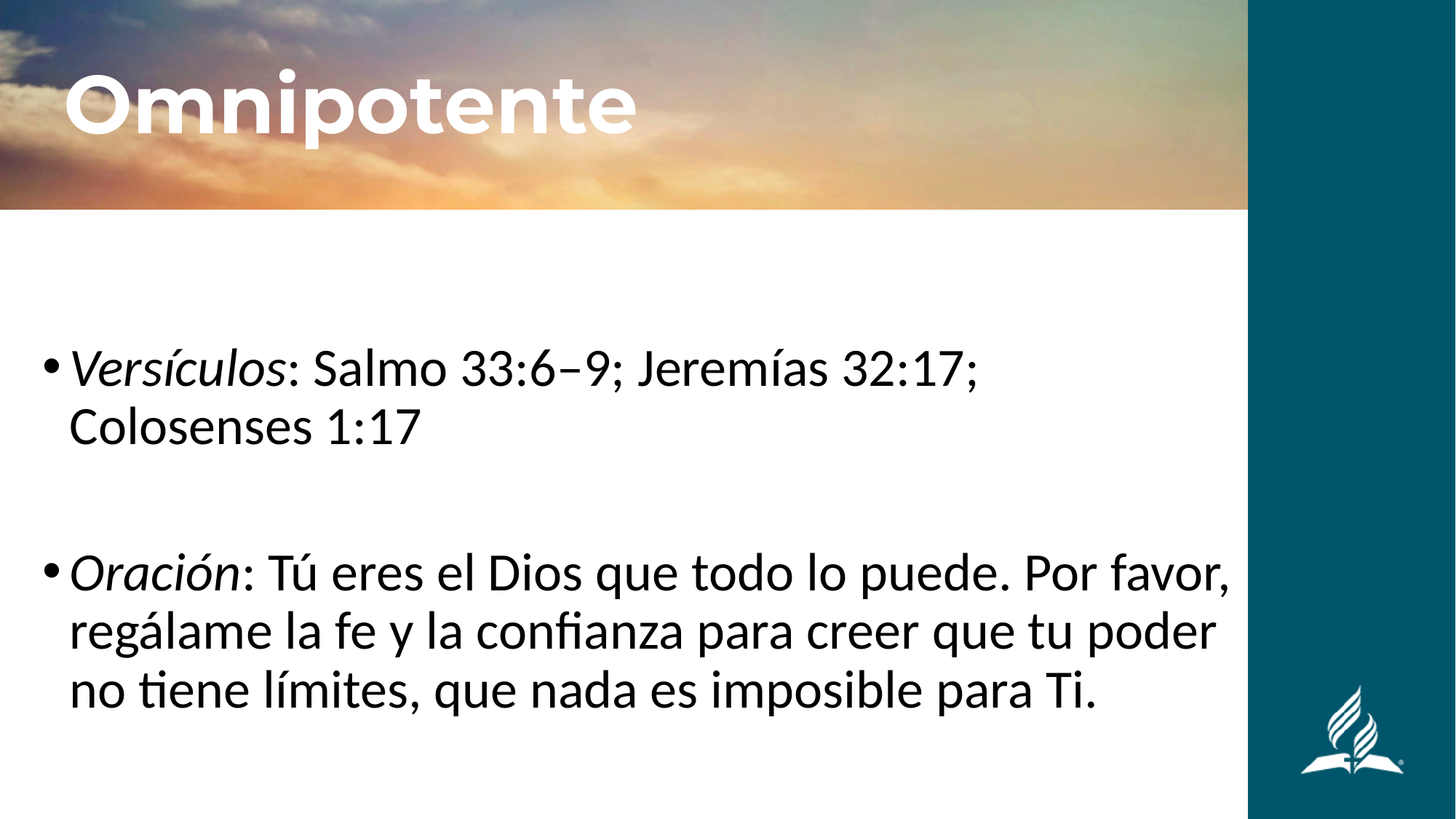

Omnipotente

Versículos: Salmo 33:6–9; Jeremías 32:17; Colosenses 1:17

Oración: Tú eres el Dios que todo lo puede. Por favor, regálame la fe y la confianza para creer que tu poder no tiene límites, que nada es imposible para Ti.